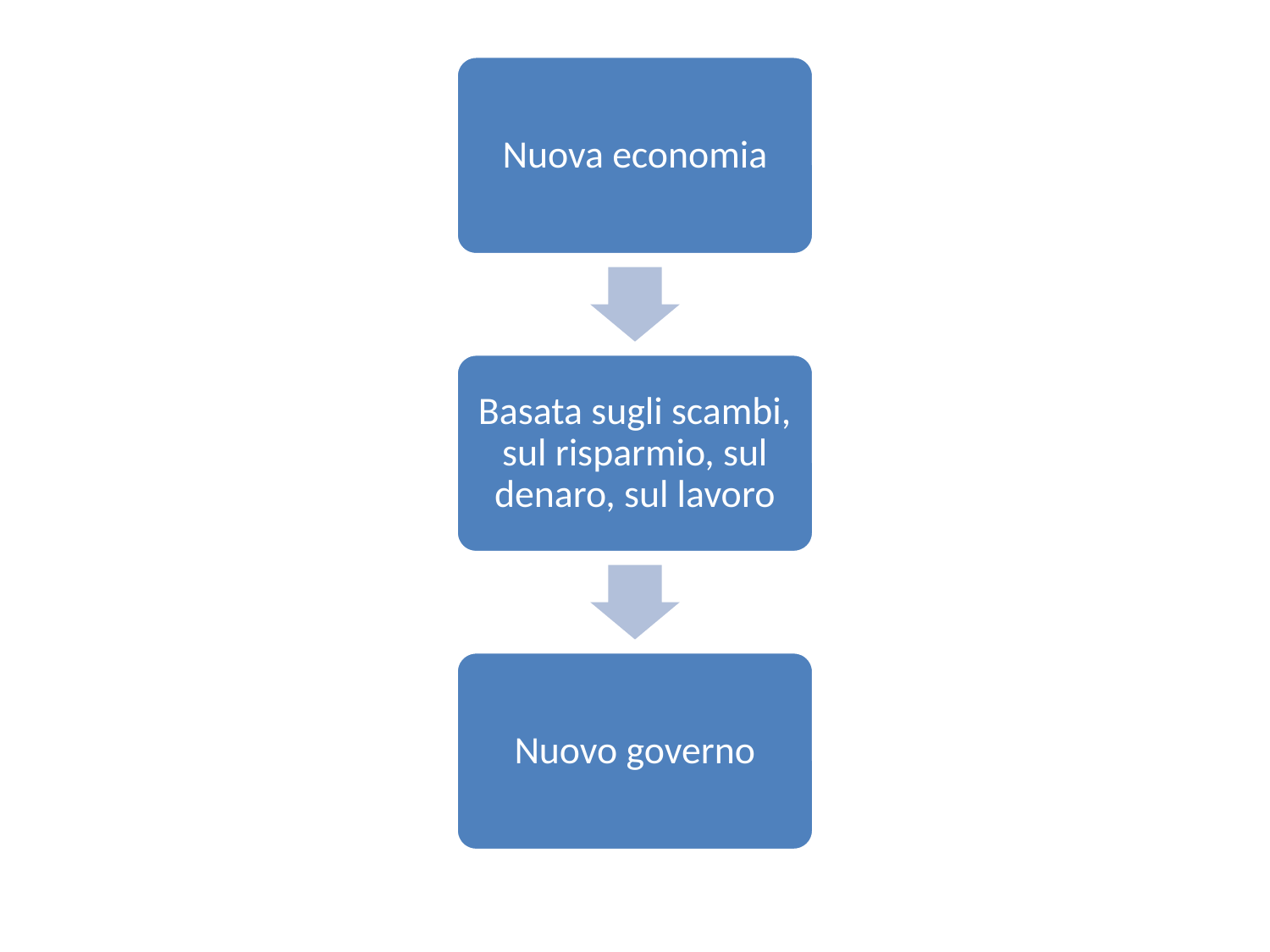

Nuova economia

Basata sugli scambi, sul risparmio, sul denaro, sul lavoro

Nuovo governo